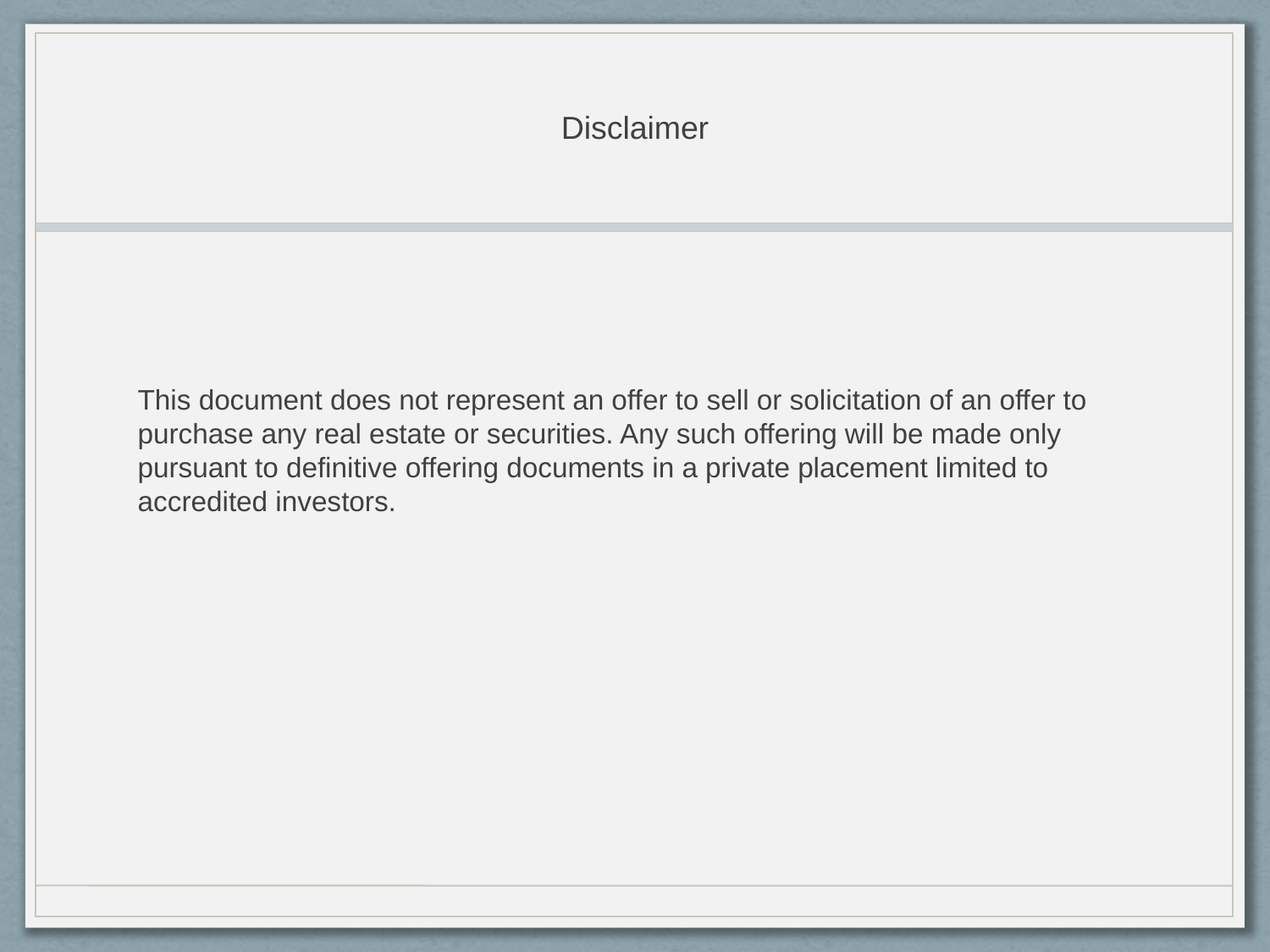

# Disclaimer
This document does not represent an offer to sell or solicitation of an offer to purchase any real estate or securities. Any such offering will be made only pursuant to definitive offering documents in a private placement limited to accredited investors.